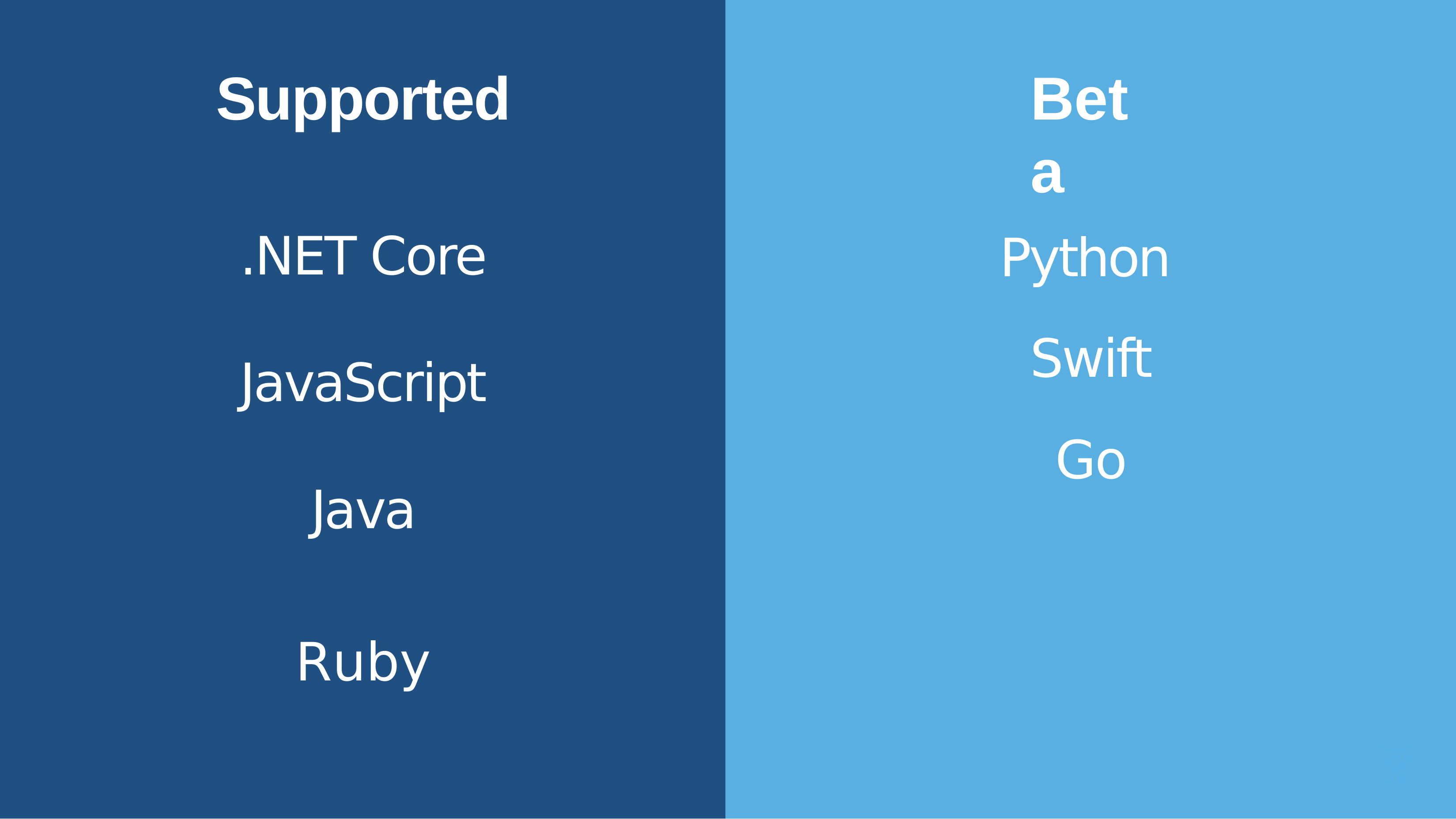

# Supported
Beta
Python  Swift
Go
.NET Core

JavaScript

Java

Ruby